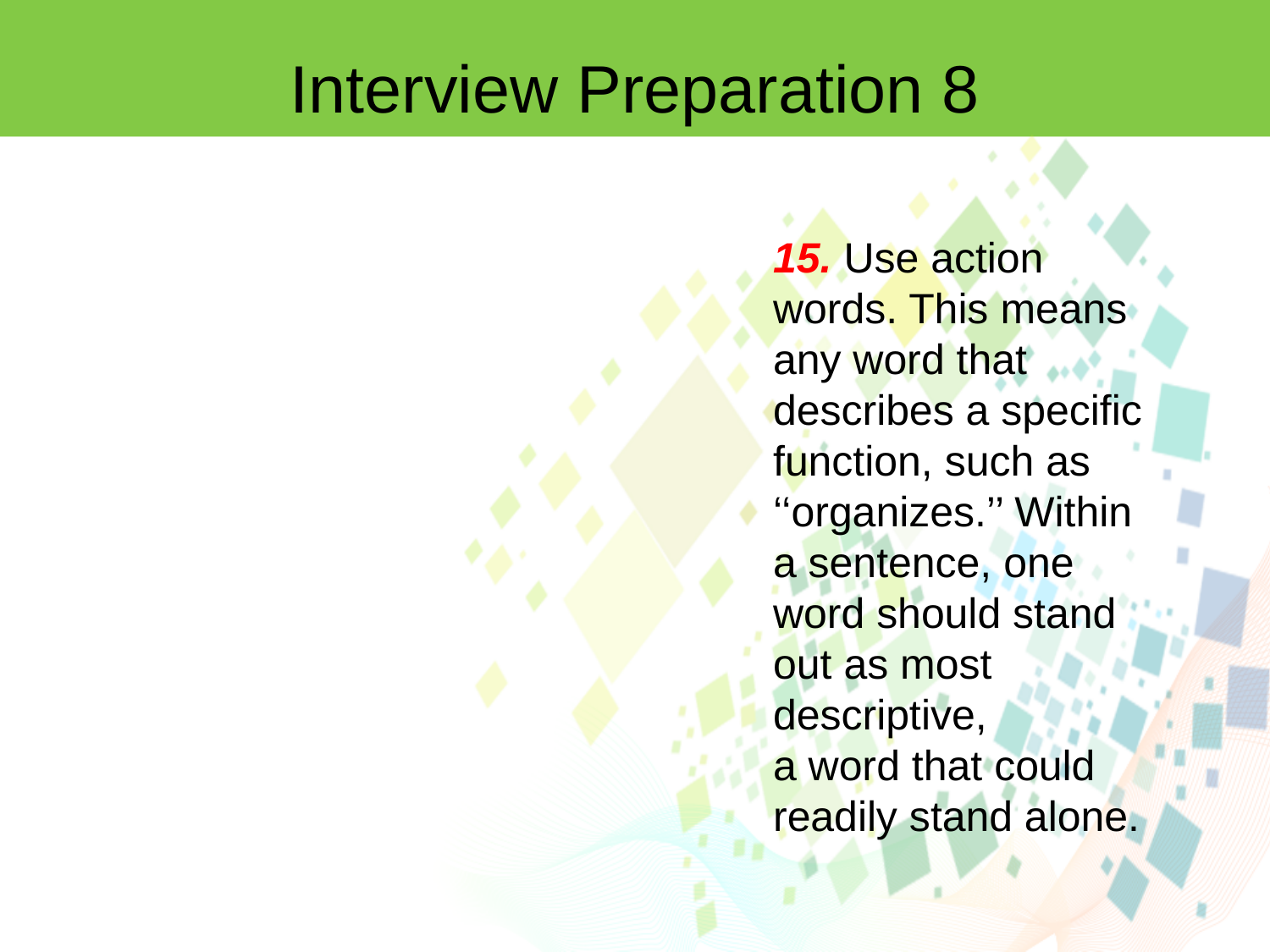

Interview Preparation 8
15. Use action words. This means any word that describes a specific function, such as
‘‘organizes.’’ Within a sentence, one word should stand out as most descriptive,
a word that could readily stand alone.